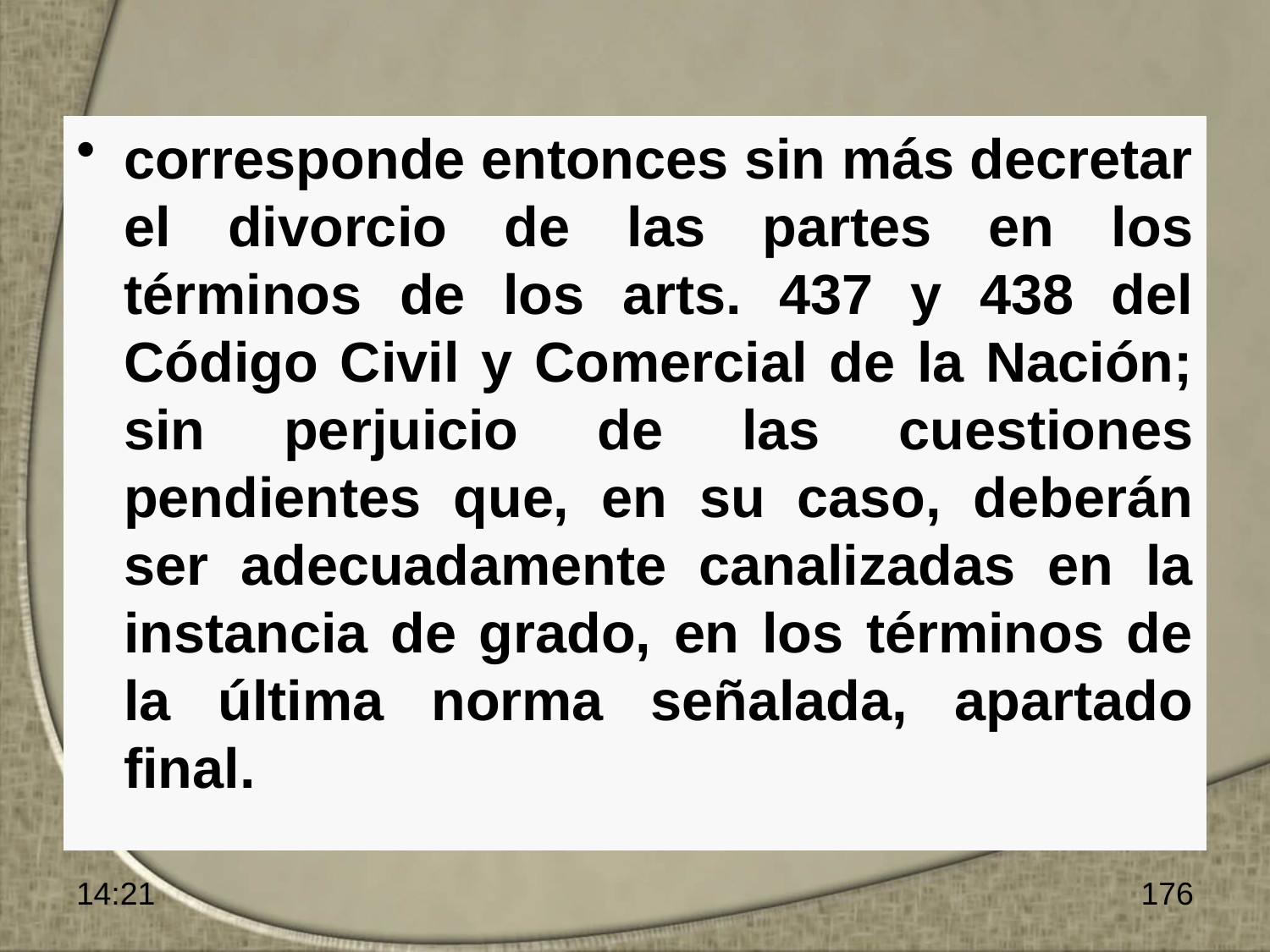

corresponde entonces sin más decretar el divorcio de las partes en los términos de los arts. 437 y 438 del Código Civil y Comercial de la Nación; sin perjuicio de las cuestiones pendientes que, en su caso, deberán ser adecuadamente canalizadas en la instancia de grado, en los términos de la última norma señalada, apartado final.
14:21
176